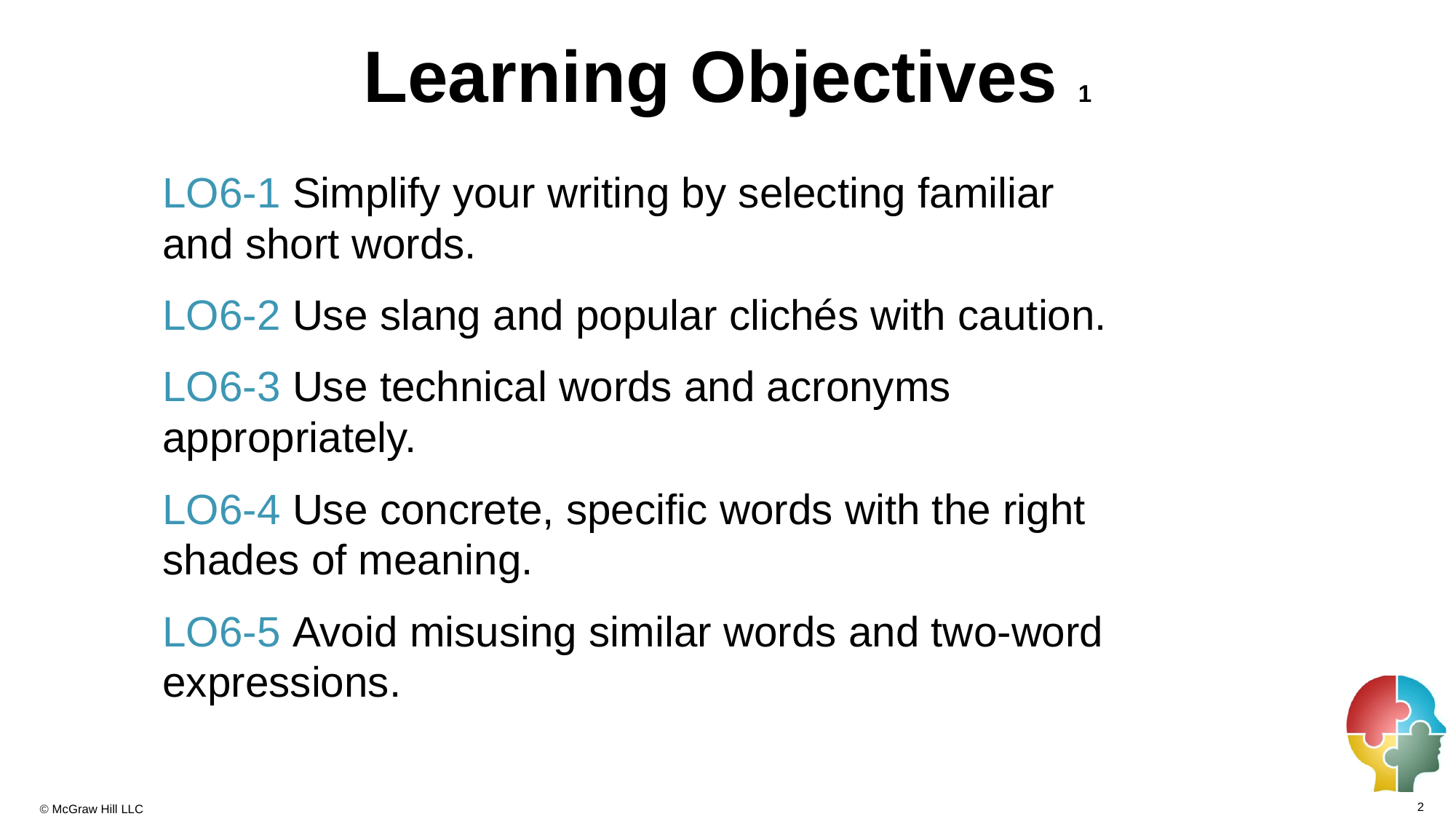

# Learning Objectives 1
LO6-1 Simplify your writing by selecting familiar and short words.
LO6-2 Use slang and popular clichés with caution.
LO6-3 Use technical words and acronyms appropriately.
LO6-4 Use concrete, specific words with the right shades of meaning.
LO6-5 Avoid misusing similar words and two-word expressions.
2